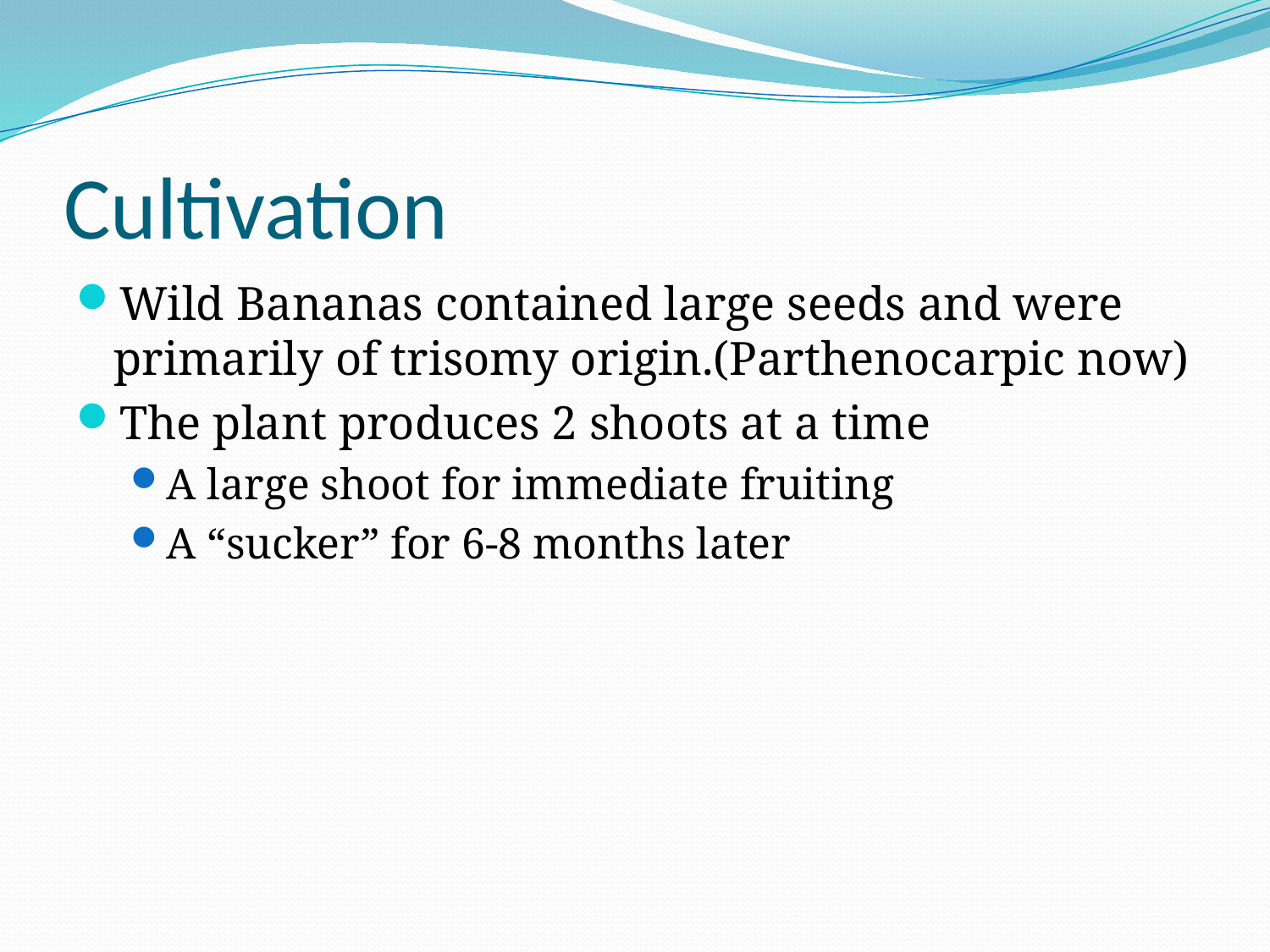

# Cultivation
Wild Bananas contained large seeds and were primarily of trisomy origin.(Parthenocarpic now)
The plant produces 2 shoots at a time
A large shoot for immediate fruiting
A “sucker” for 6-8 months later